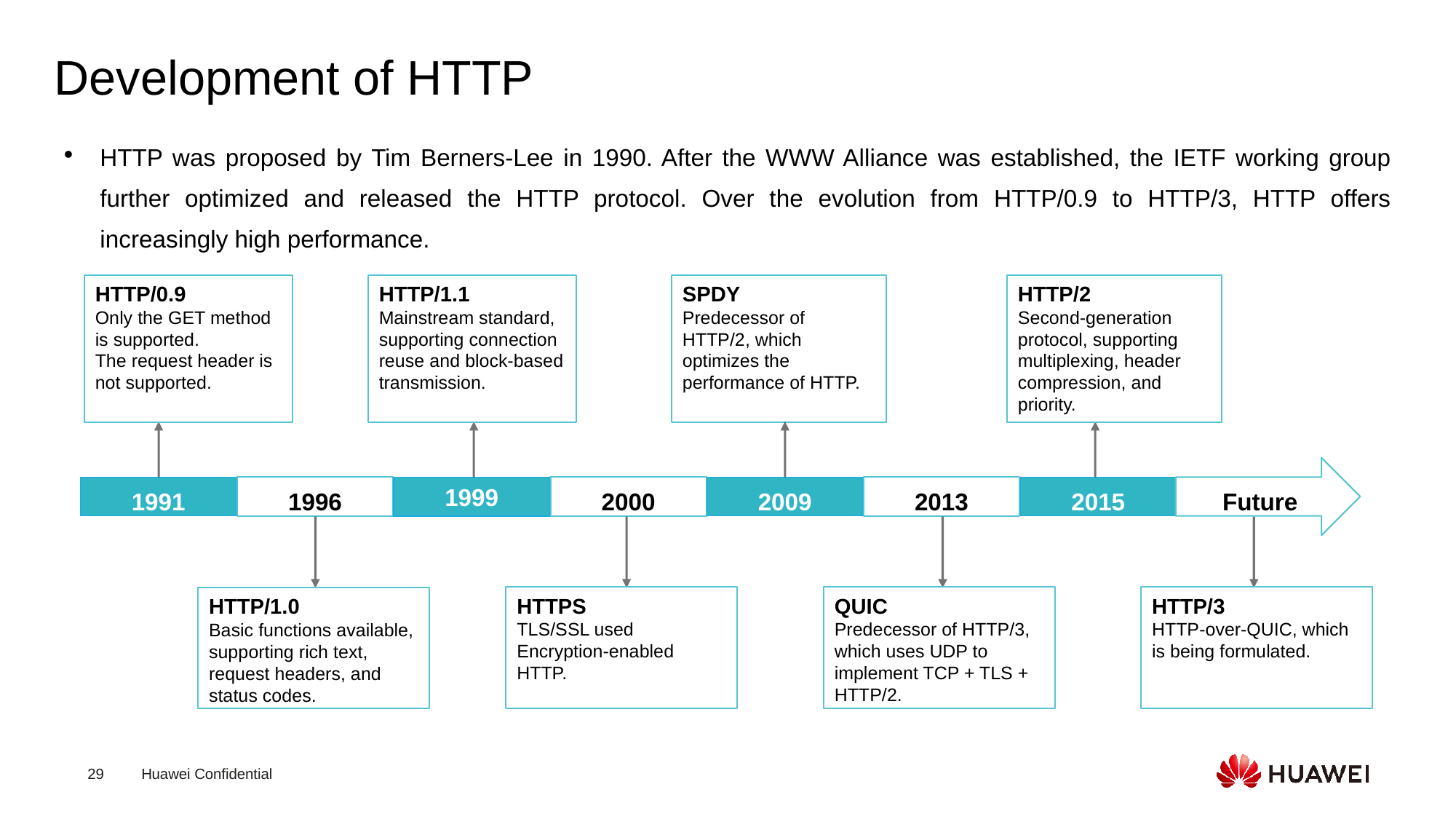

# Development of HTTP
HTTP was proposed by Tim Berners-Lee in 1990. After the WWW Alliance was established, the IETF working group further optimized and released the HTTP protocol. Over the evolution from HTTP/0.9 to HTTP/3, HTTP offers increasingly high performance.
HTTP/0.9
Only the GET method is supported.
The request header is not supported.

HTTP/1.1
Mainstream standard, supporting connection reuse and block-based transmission.
SPDY
Predecessor of HTTP/2, which optimizes the performance of HTTP.
HTTP/2
Second-generation protocol, supporting multiplexing, header compression, and priority.

1991
1996
1999
2000
2009
2013
2015
Future
HTTPS
TLS/SSL used
Encryption-enabled HTTP.
QUIC
Predecessor of HTTP/3, which uses UDP to implement TCP + TLS + HTTP/2.

HTTP/3
HTTP-over-QUIC, which is being formulated.

HTTP/1.0
Basic functions available, supporting rich text, request headers, and status codes.